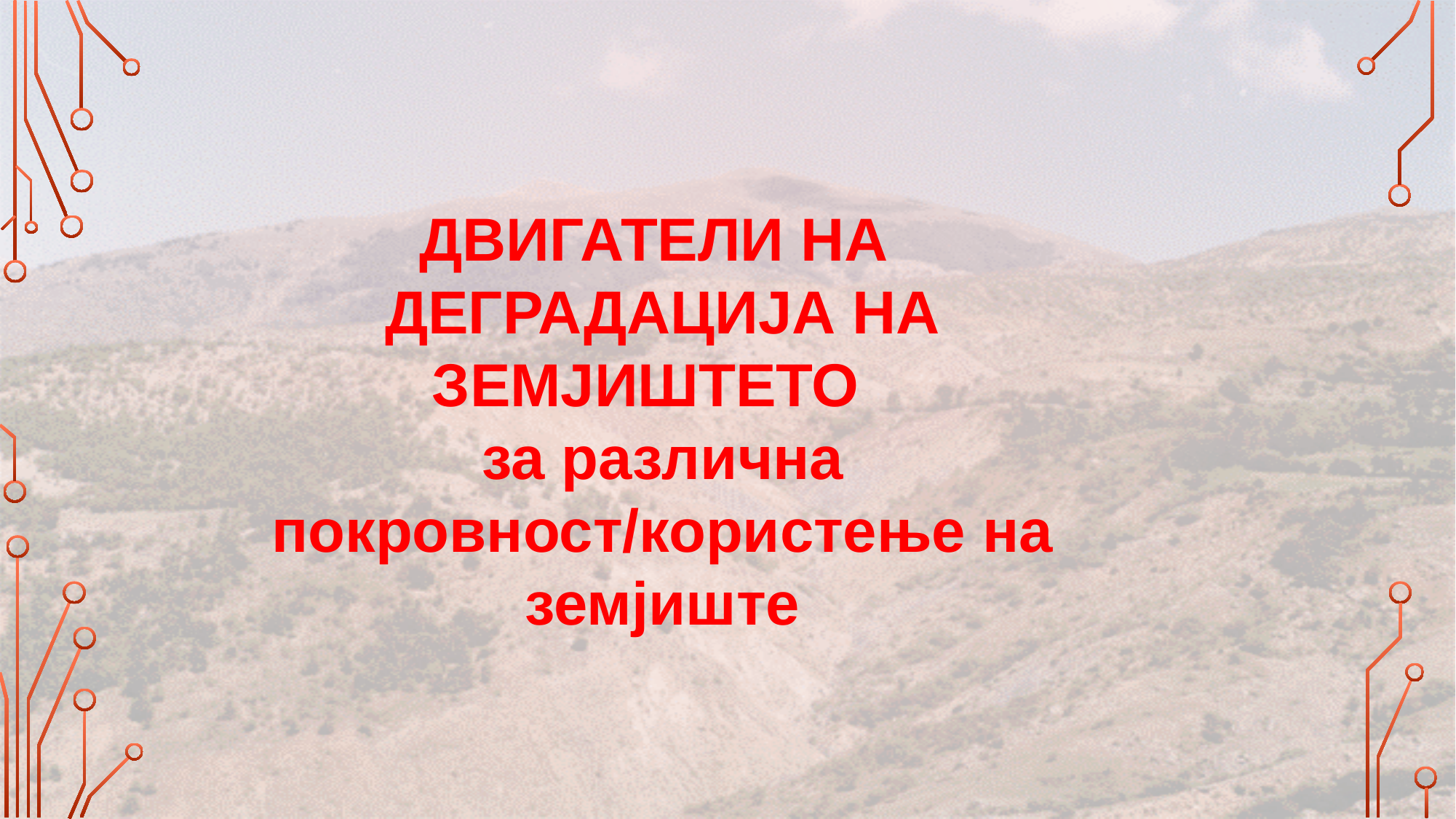

ДВИГАТЕЛИ НА
ДЕГРАДАЦИЈА НА ЗЕМЈИШТЕТО
за различна покровност/користење на земјиште